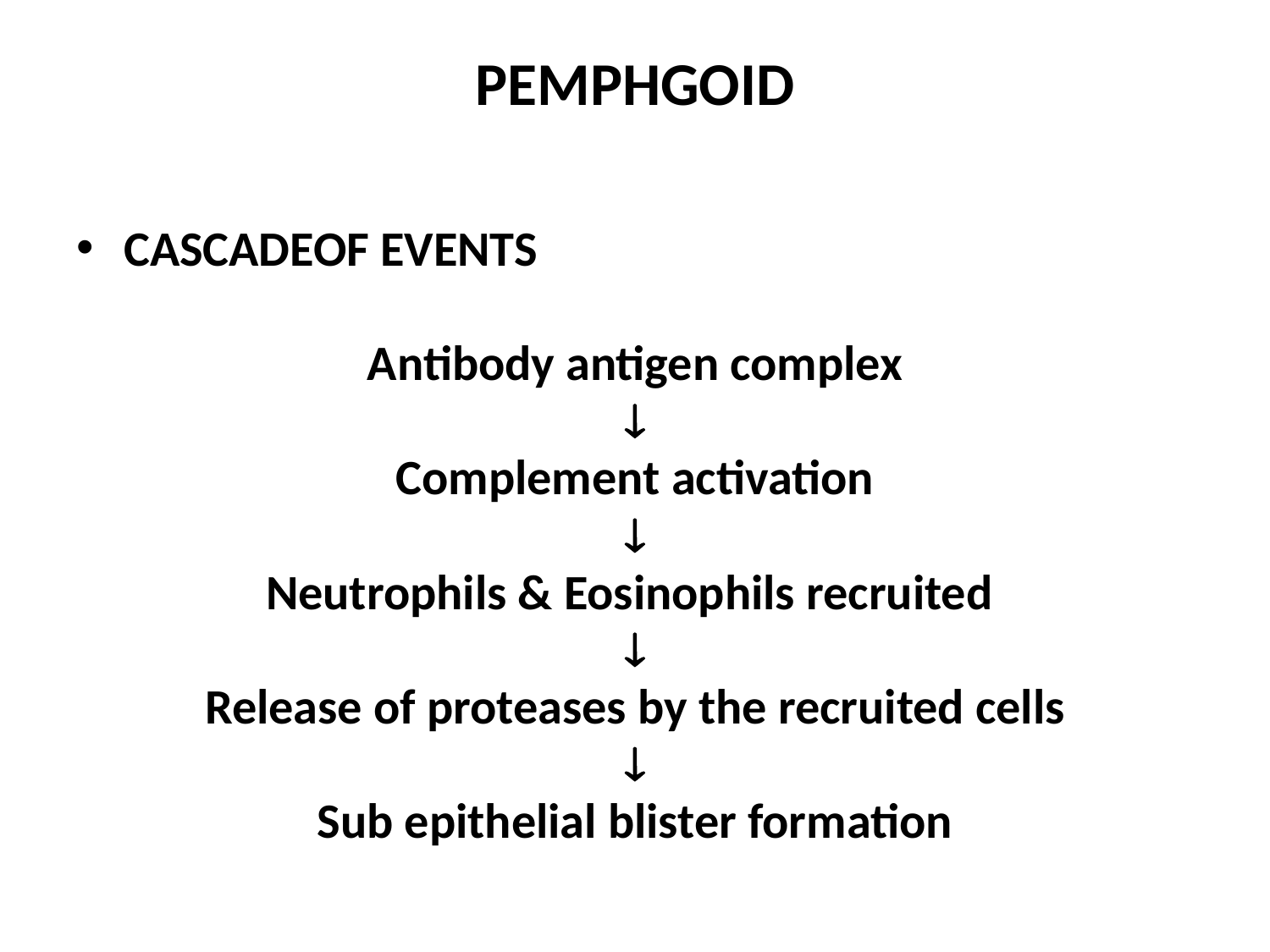

# PEMPHGOID
CASCADEOF EVENTS

Antibody antigen complex
↓
Complement activation
↓
Neutrophils & Eosinophils recruited
↓
Release of proteases by the recruited cells
↓
Sub epithelial blister formation